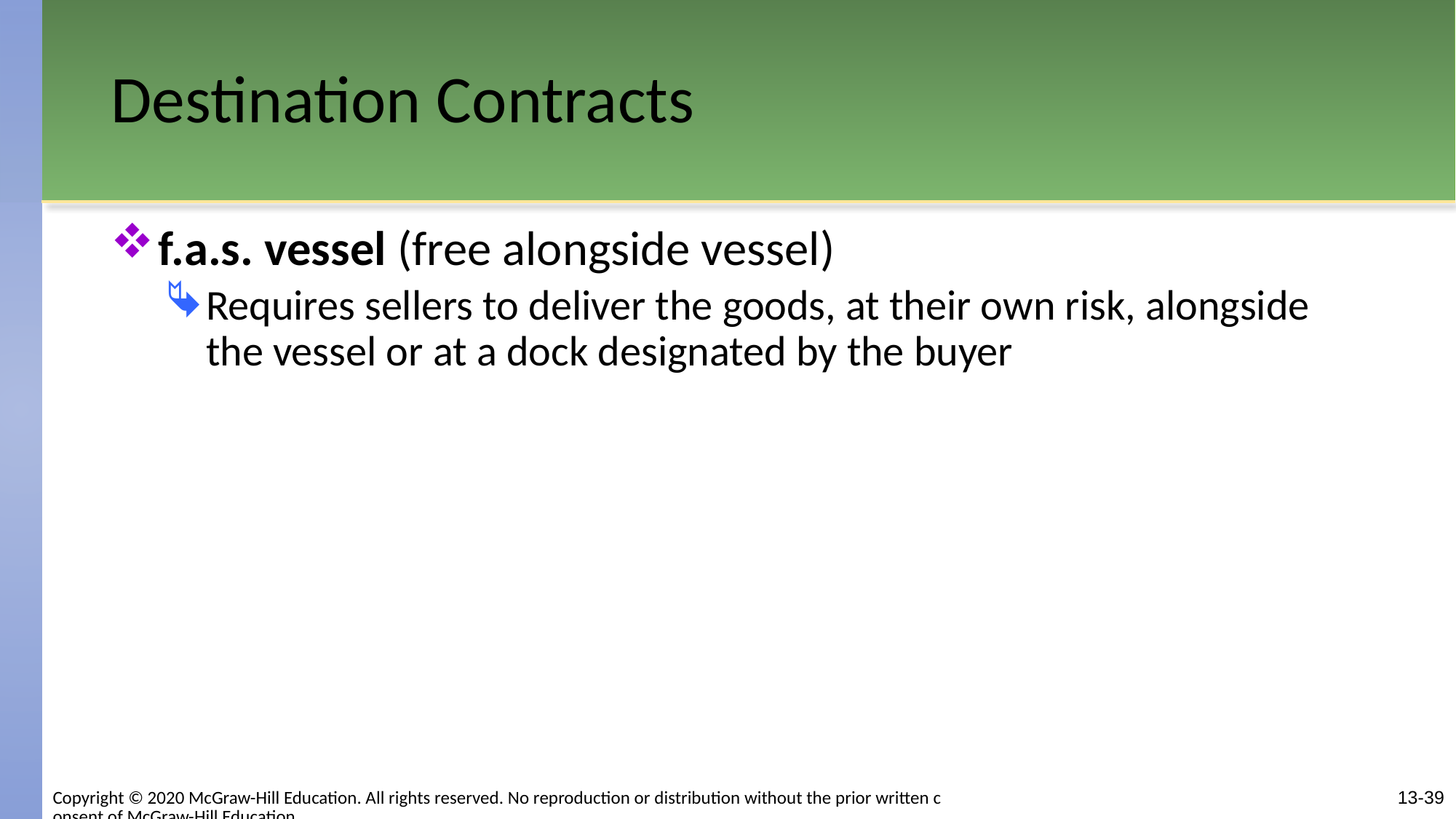

# Destination Contracts
f.a.s. vessel (free alongside vessel)
Requires sellers to deliver the goods, at their own risk, alongside the vessel or at a dock designated by the buyer
Copyright © 2020 McGraw-Hill Education. All rights reserved. No reproduction or distribution without the prior written consent of McGraw-Hill Education.
13-39